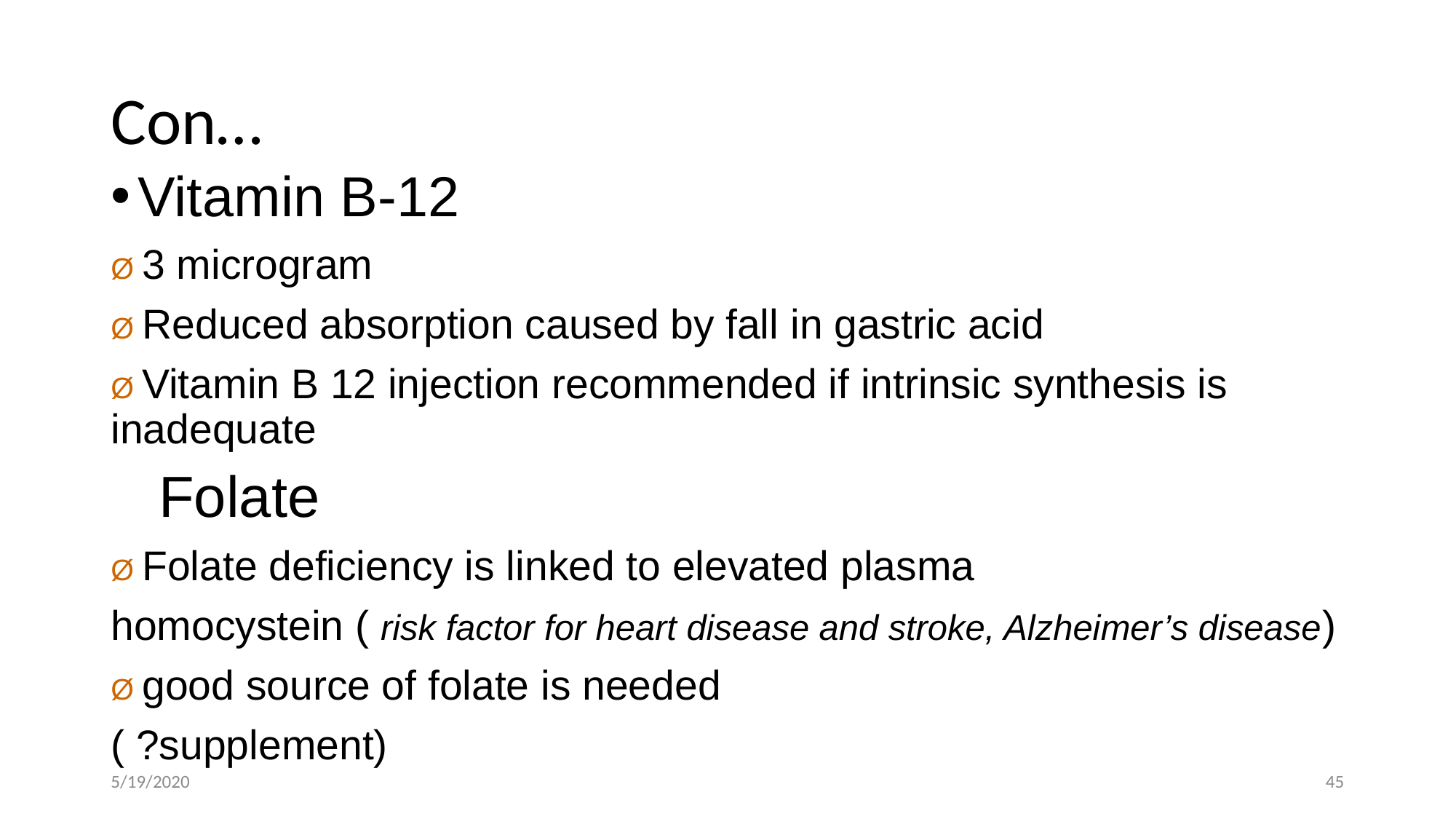

# Con…
Vitamin B-12
Ø 3 microgram
Ø Reduced absorption caused by fall in gastric acid
Ø Vitamin B 12 injection recommended if intrinsic synthesis is inadequate
   Folate
Ø Folate deficiency is linked to elevated plasma
homocystein ( risk factor for heart disease and stroke, Alzheimer’s disease)
Ø good source of folate is needed
( ?supplement)
5/19/2020
45